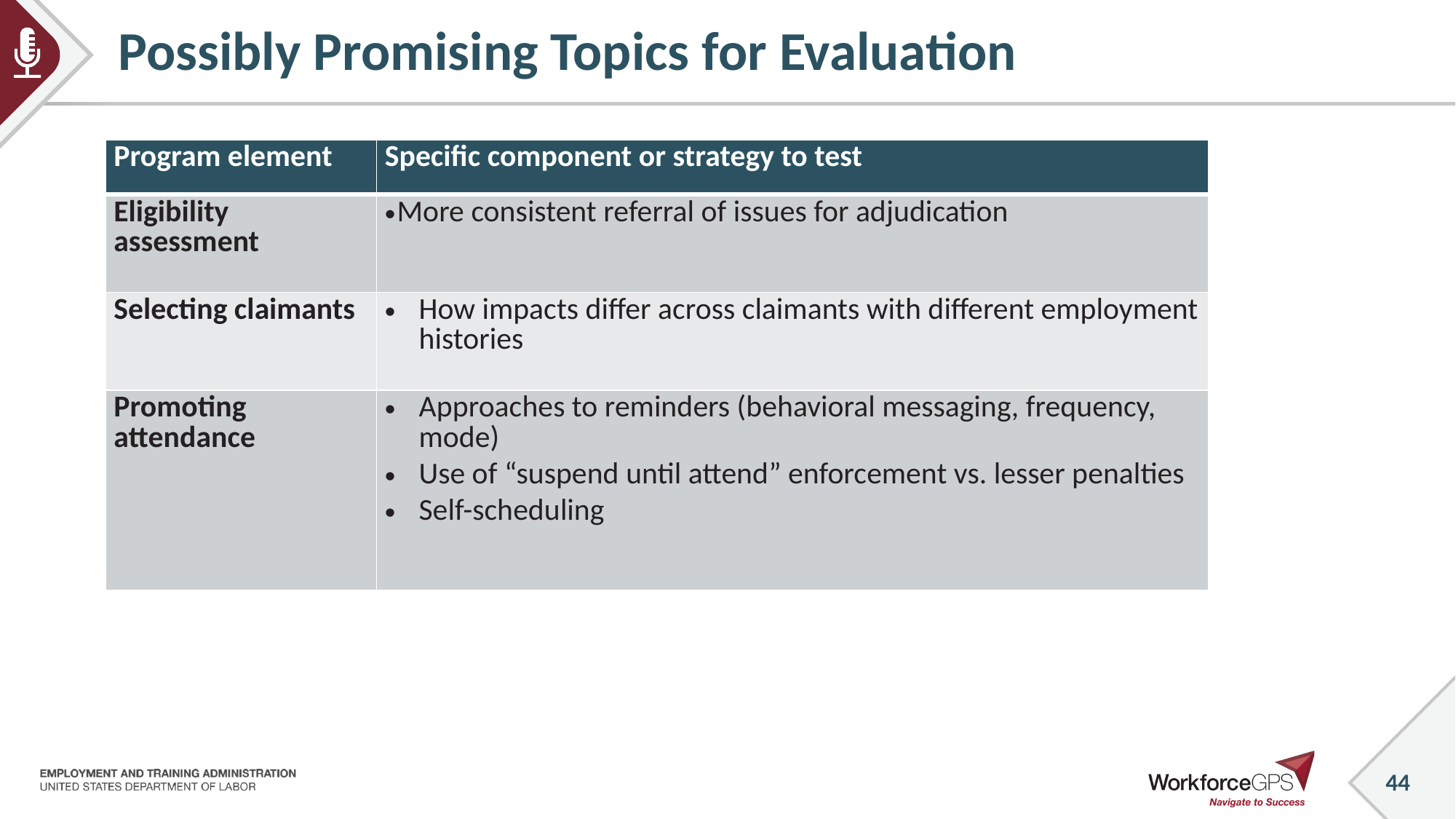

# Possibly Promising Topics for Evaluation
| Program element | Specific component or strategy to test |
| --- | --- |
| Eligibility assessment | More consistent referral of issues for adjudication |
| Selecting claimants | How impacts differ across claimants with different employment histories |
| Promoting attendance | Approaches to reminders (behavioral messaging, frequency, mode) Use of “suspend until attend” enforcement vs. lesser penalties Self-scheduling |
44